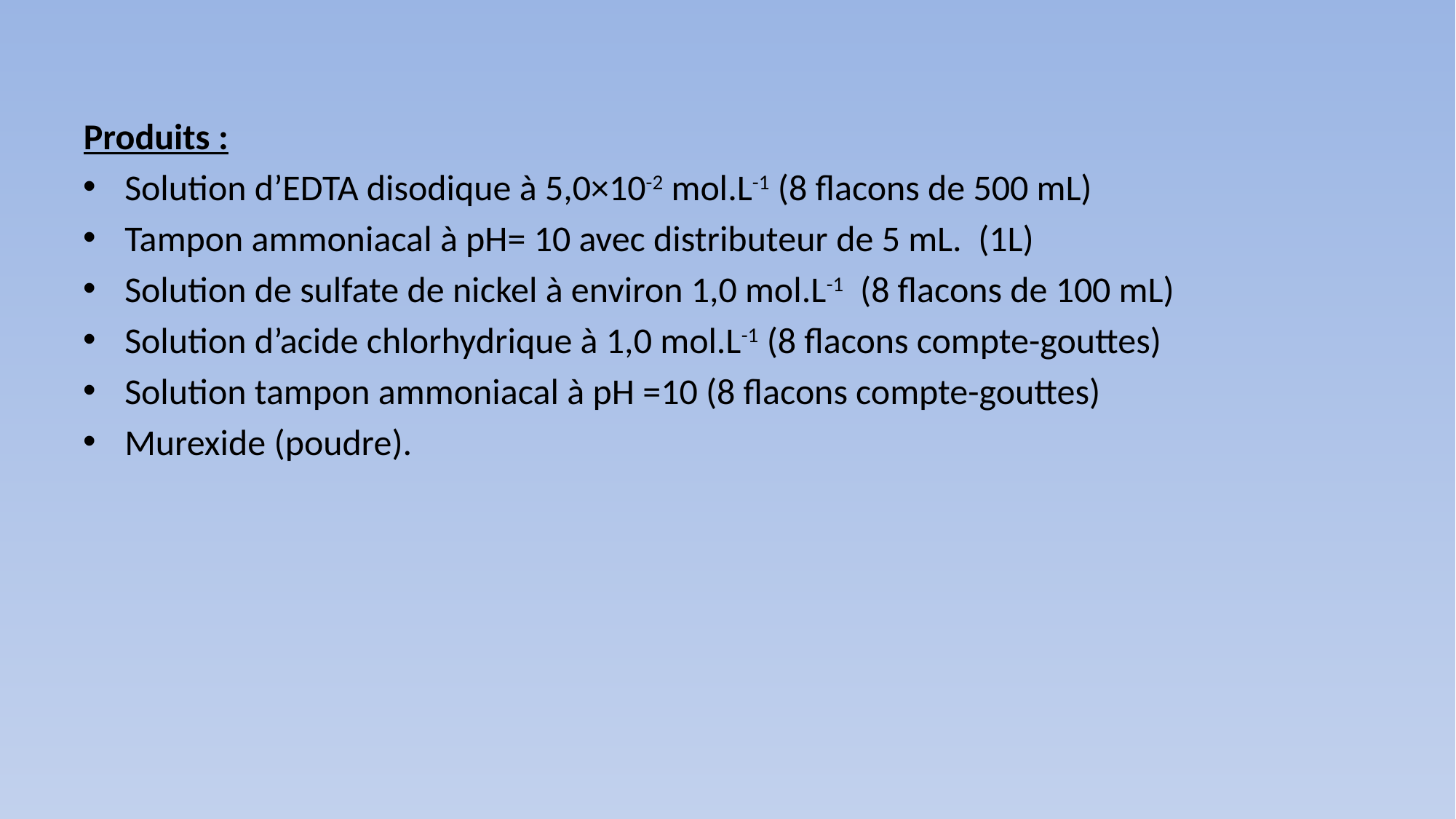

Produits :
Solution d’EDTA disodique à 5,0×10-2 mol.L-1 (8 flacons de 500 mL)
Tampon ammoniacal à pH= 10 avec distributeur de 5 mL.  (1L)
Solution de sulfate de nickel à environ 1,0 mol.L-1  (8 flacons de 100 mL)
Solution d’acide chlorhydrique à 1,0 mol.L-1 (8 flacons compte-gouttes)
Solution tampon ammoniacal à pH =10 (8 flacons compte-gouttes)
Murexide (poudre).